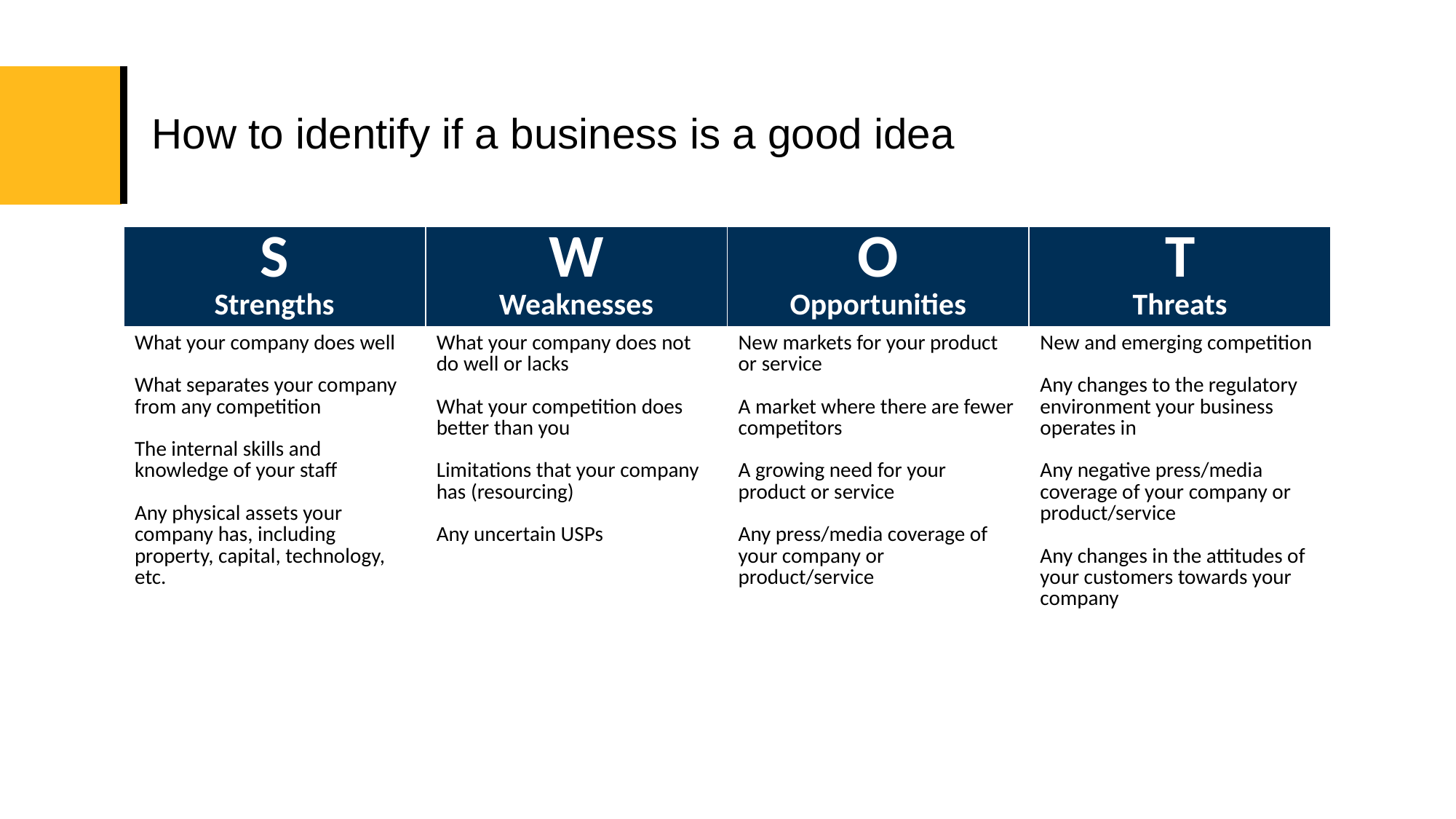

# How to identify if a business is a good idea
| S Strengths | W Weaknesses | O Opportunities | T Threats |
| --- | --- | --- | --- |
| What your company does well What separates your company from any competition The internal skills and knowledge of your staff Any physical assets your company has, including property, capital, technology, etc. | What your company does not do well or lacks What your competition does better than you Limitations that your company has (resourcing) Any uncertain USPs | New markets for your product or service A market where there are fewer competitors A growing need for your product or service Any press/media coverage of your company or product/service | New and emerging competition Any changes to the regulatory environment your business operates in Any negative press/media coverage of your company or product/service Any changes in the attitudes of your customers towards your company |
Using the questions above and a copy of the SWOT template, complete a SWOT analysis for a new company/business
(choose from those on your sheet).
Use an existing business you know, or conceptualise a business opportunity in your local community.